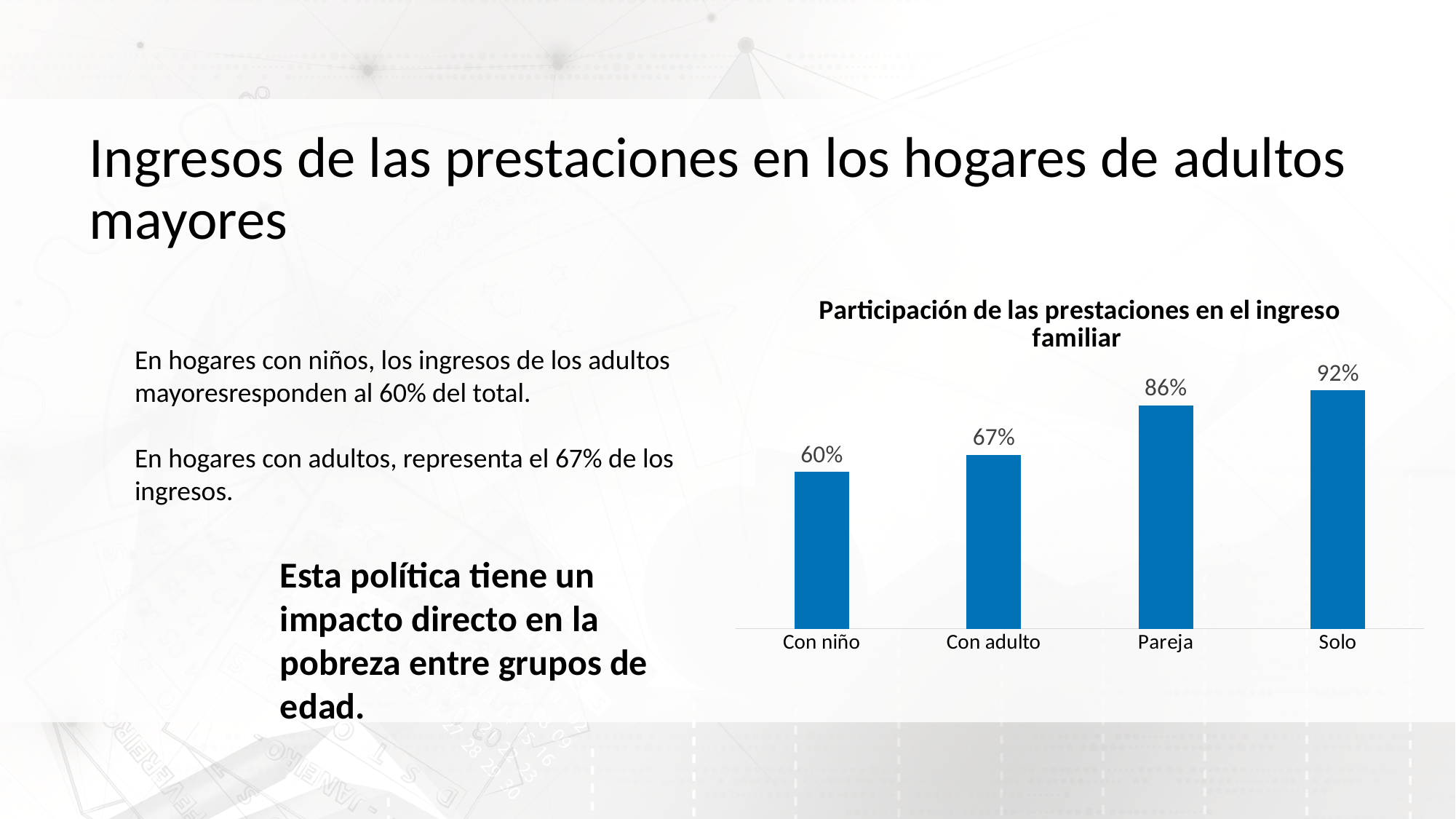

# Ingresos de las prestaciones en los hogares de adultos mayores

### Chart: Participación de las prestaciones en el ingreso familiar

| Category | Participação na Renda domiciliar |
|---|---|
| Con niño | 0.604 |
| Con adulto | 0.67 |
| Pareja | 0.861 |
| Solo | 0.918 |
En hogares con niños, los ingresos de los adultos mayoresresponden al 60% del total.

En hogares con adultos, representa el 67% de los ingresos.

Esta política tiene un impacto directo en la pobreza entre grupos de edad.